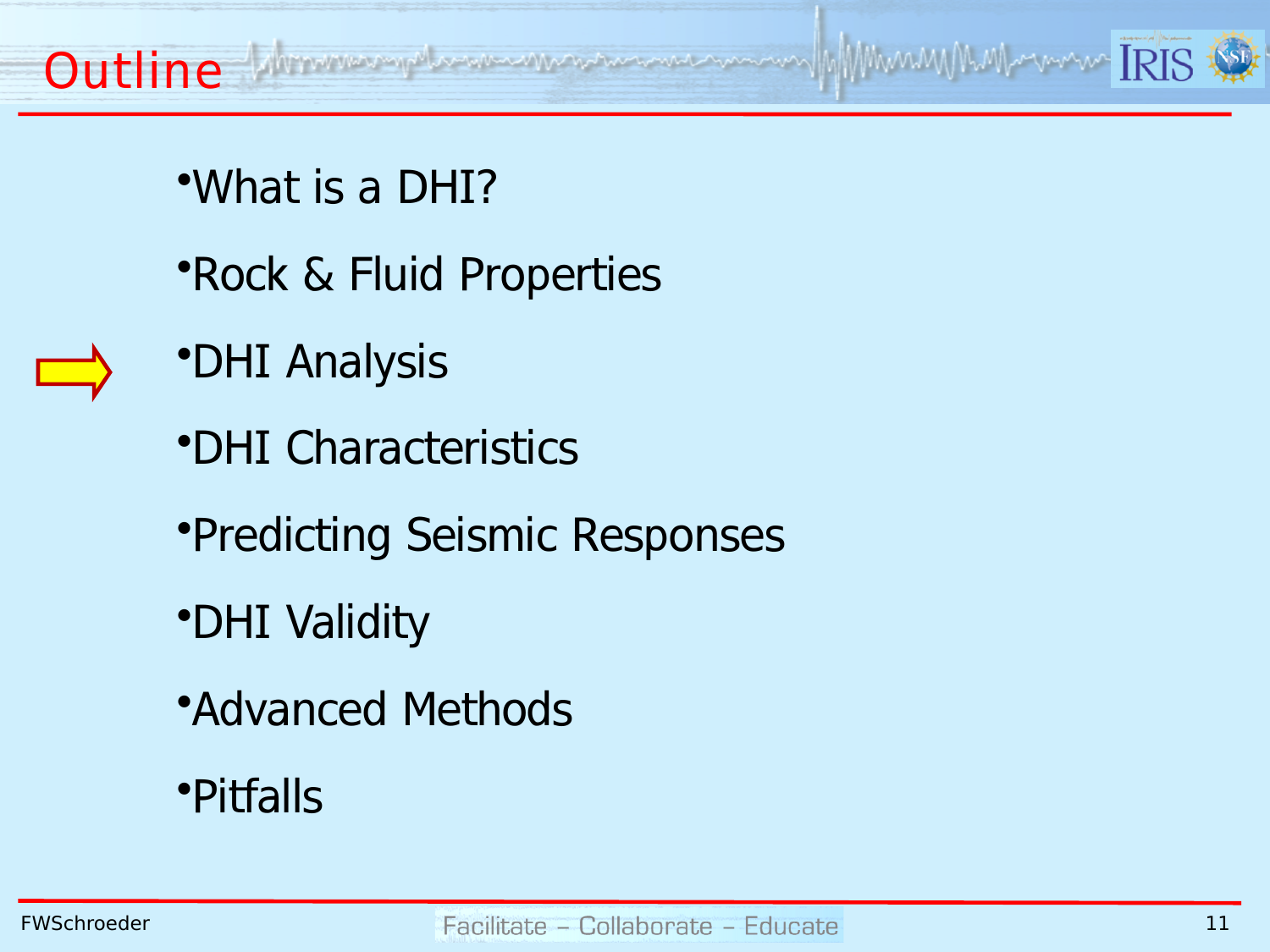

# Outline
What is a DHI?
Rock & Fluid Properties
DHI Analysis
DHI Characteristics
Predicting Seismic Responses
DHI Validity
Advanced Methods
Pitfalls